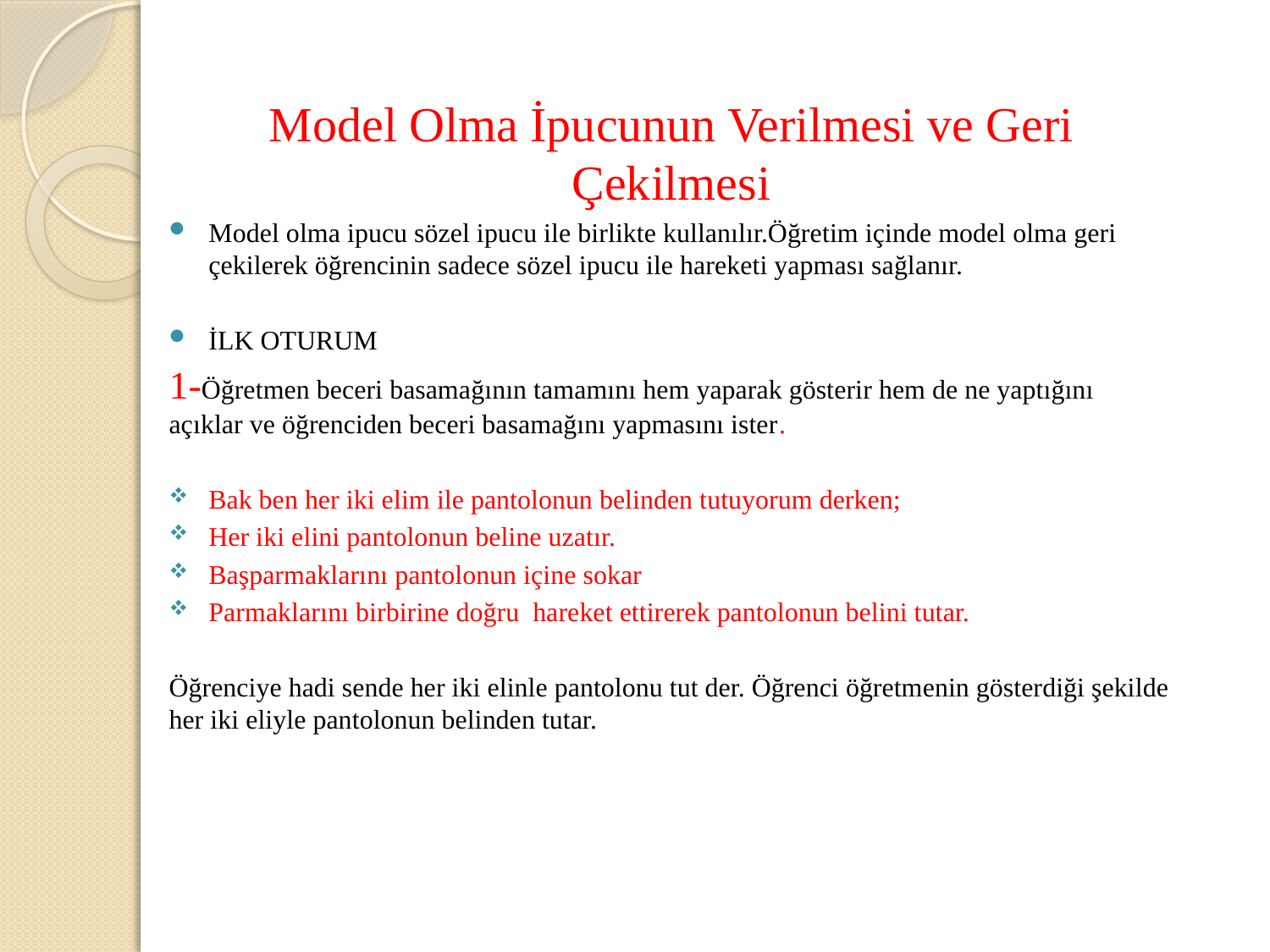

Model Olma İpucunun Verilmesi ve Geri Çekilmesi
Model olma ipucu sözel ipucu ile birlikte kullanılır.Öğretim içinde model olma geri çekilerek öğrencinin sadece sözel ipucu ile hareketi yapması sağlanır.

İLK OTURUM
1-Öğretmen beceri basamağının tamamını hem yaparak gösterir hem de ne yaptığını açıklar ve öğrenciden beceri basamağını yapmasını ister.

Bak ben her iki elim ile pantolonun belinden tutuyorum derken;
Her iki elini pantolonun beline uzatır.
Başparmaklarını pantolonun içine sokar
Parmaklarını birbirine doğru  hareket ettirerek pantolonun belini tutar.

Öğrenciye hadi sende her iki elinle pantolonu tut der. Öğrenci öğretmenin gösterdiği şekilde her iki eliyle pantolonun belinden tutar.